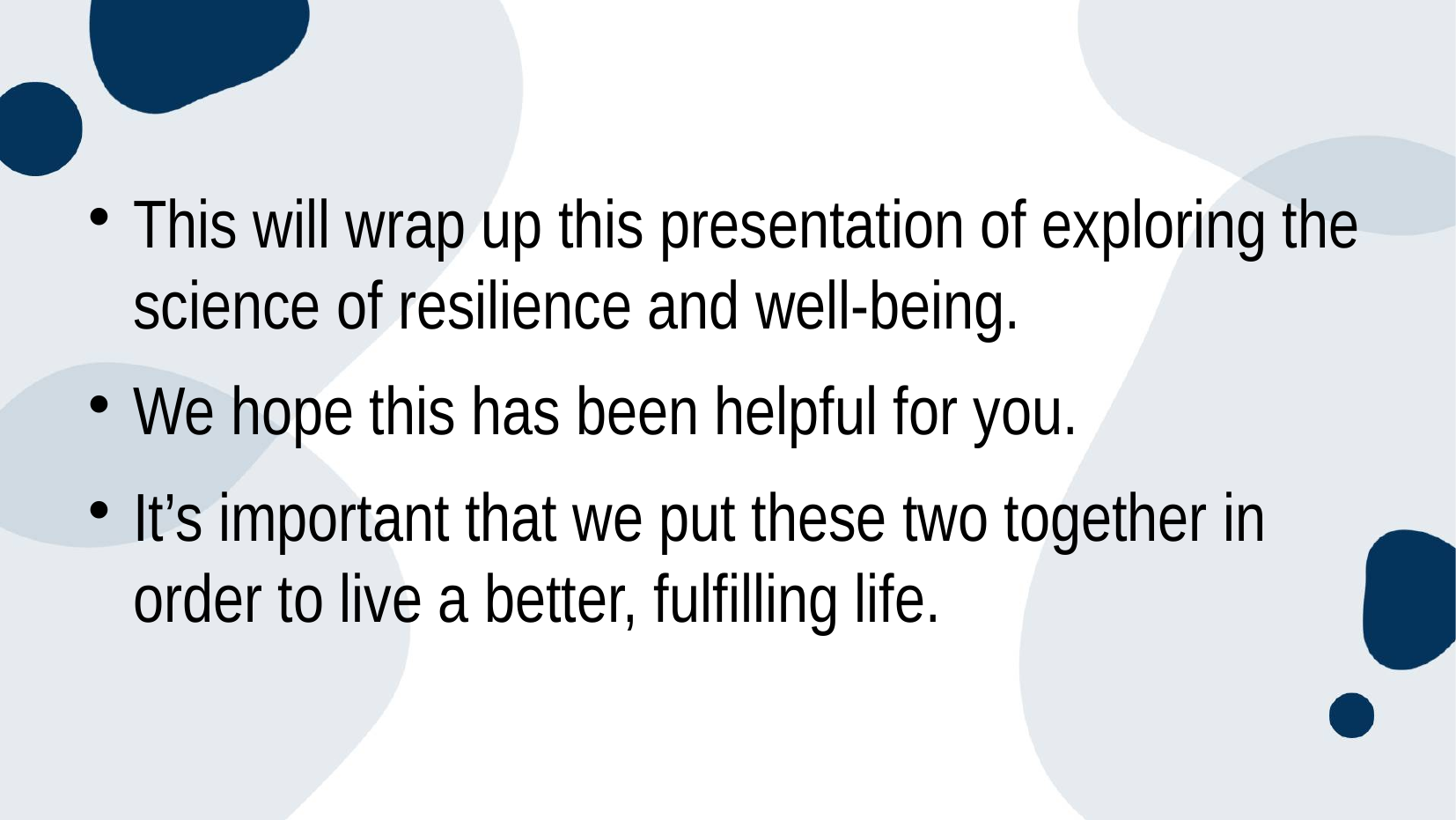

#
This will wrap up this presentation of exploring the science of resilience and well-being.
We hope this has been helpful for you.
It’s important that we put these two together in order to live a better, fulfilling life.